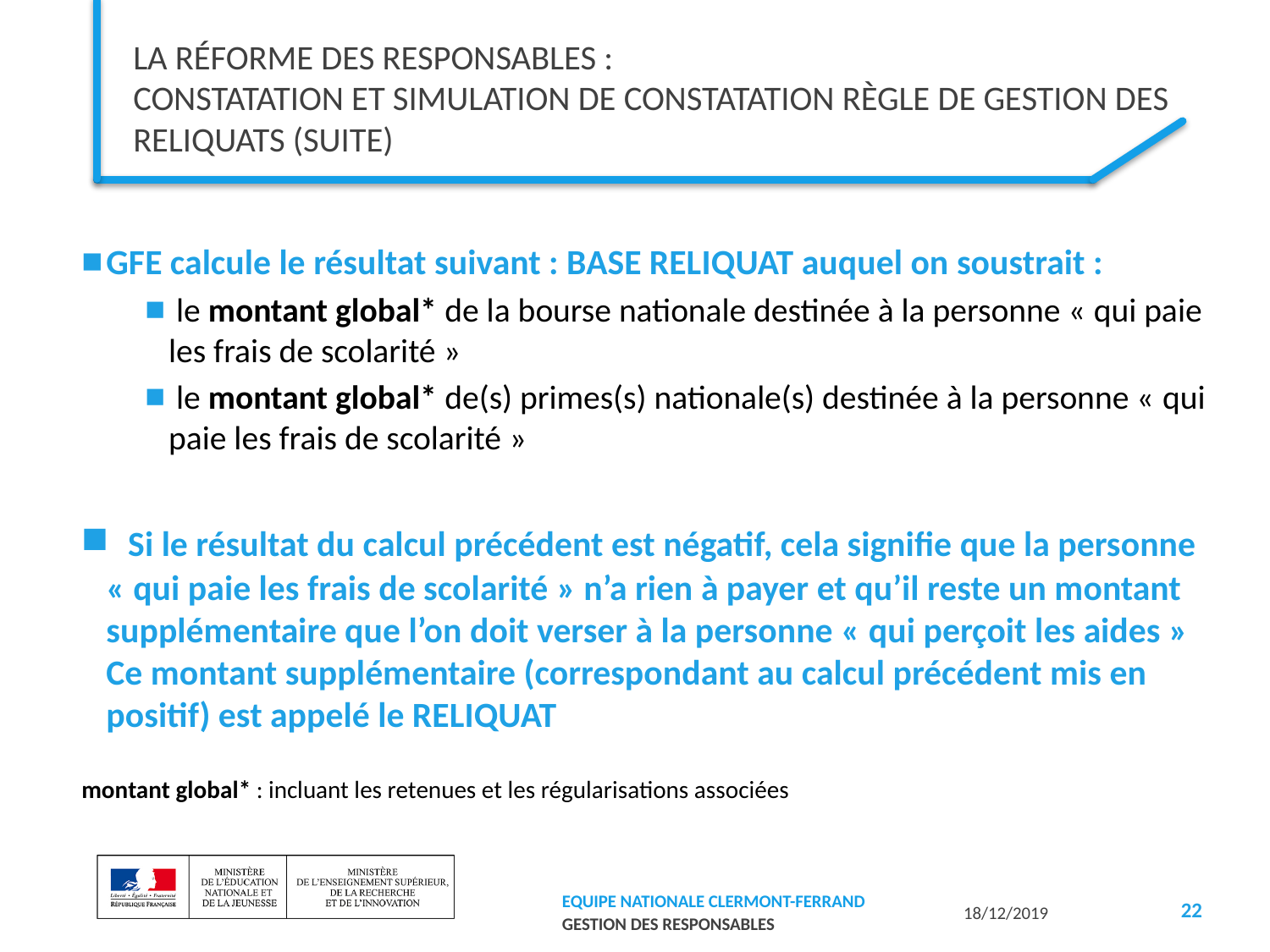

# la réforme des responsables : constatation et simulation de constatation règle de gestion des reliquats (suite)

GFE calcule le résultat suivant : BASE RELIQUAT auquel on soustrait :
 le montant global* de la bourse nationale destinée à la personne « qui paie les frais de scolarité »
 le montant global* de(s) primes(s) nationale(s) destinée à la personne « qui paie les frais de scolarité »

  Si le résultat du calcul précédent est négatif, cela signifie que la personne « qui paie les frais de scolarité » n’a rien à payer et qu’il reste un montant supplémentaire que l’on doit verser à la personne « qui perçoit les aides » Ce montant supplémentaire (correspondant au calcul précédent mis en positif) est appelé le RELIQUAT

montant global* : incluant les retenues et les régularisations associées

22